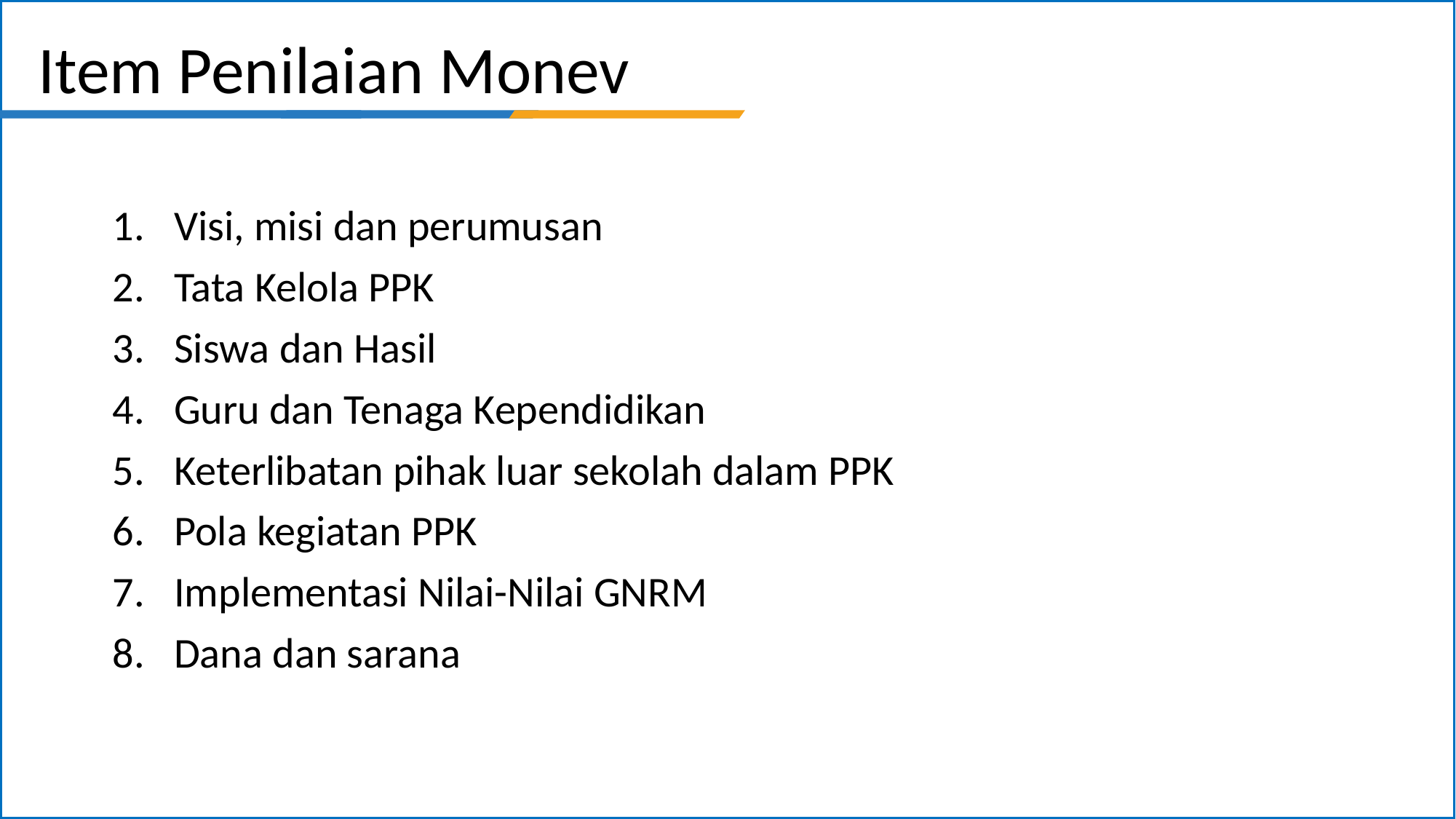

# Item Penilaian Monev

Visi, misi dan perumusan
Tata Kelola PPK
Siswa dan Hasil
Guru dan Tenaga Kependidikan
Keterlibatan pihak luar sekolah dalam PPK
Pola kegiatan PPK
Implementasi Nilai-Nilai GNRM
Dana dan sarana